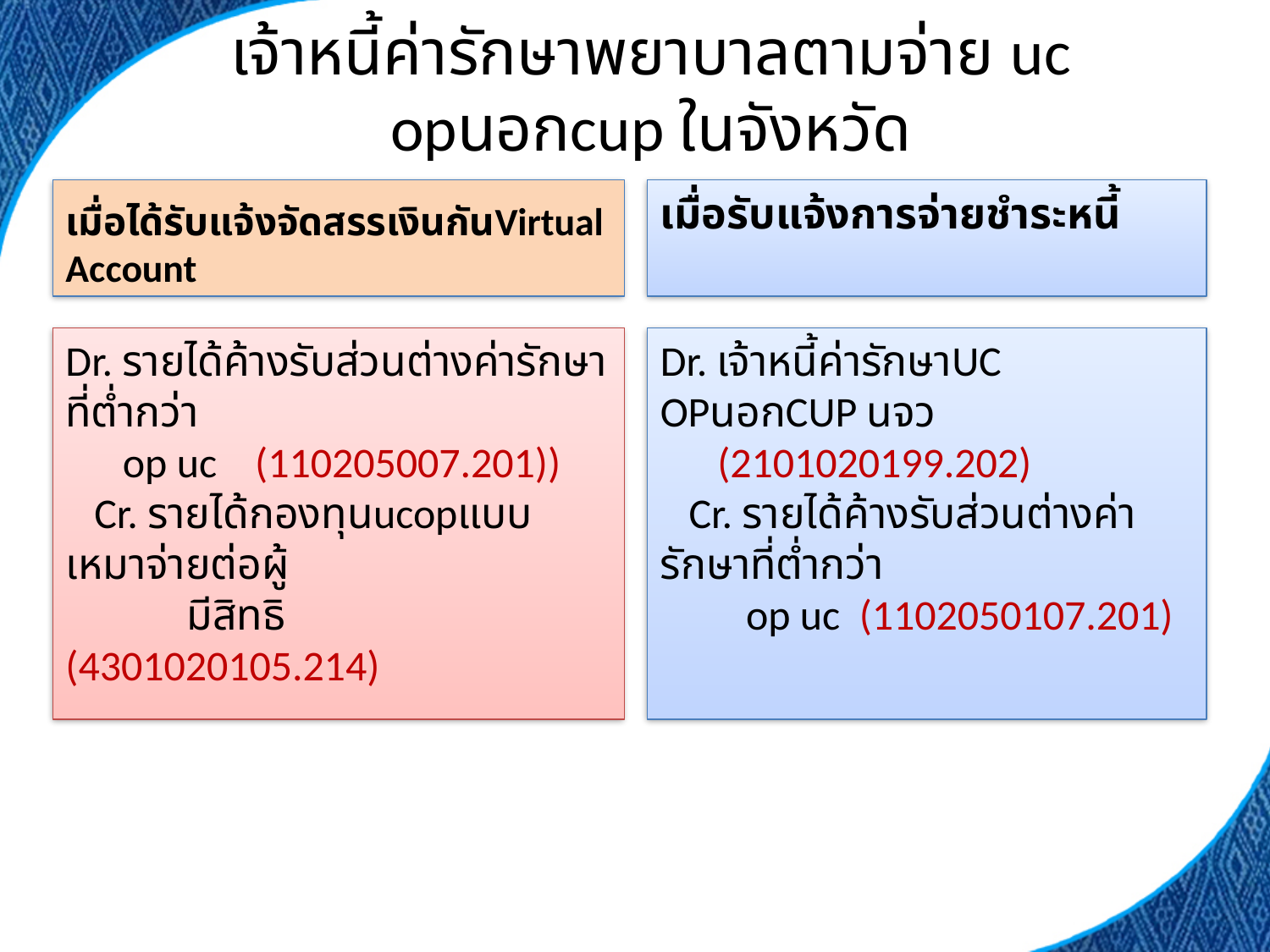

# เจ้าหนี้ค่ารักษาพยาบาลตามจ่าย uc opนอกcup ในจังหวัด
เมื่อรับแจ้งการจ่ายชำระหนี้

เมื่อได้รับแจ้งจัดสรรเงินกันVirtual Account
Dr. รายได้ค้างรับส่วนต่างค่ารักษาที่ต่ำกว่า
      op uc    (110205007.201))
   Cr. รายได้กองทุนucopแบบเหมาจ่ายต่อผู้
           มีสิทธิ   (4301020105.214)

Dr. เจ้าหนี้ค่ารักษาUC OPนอกCUP นจว
      (2101020199.202)
   Cr. รายได้ค้างรับส่วนต่างค่ารักษาที่ต่ำกว่า
         op uc  (1102050107.201)